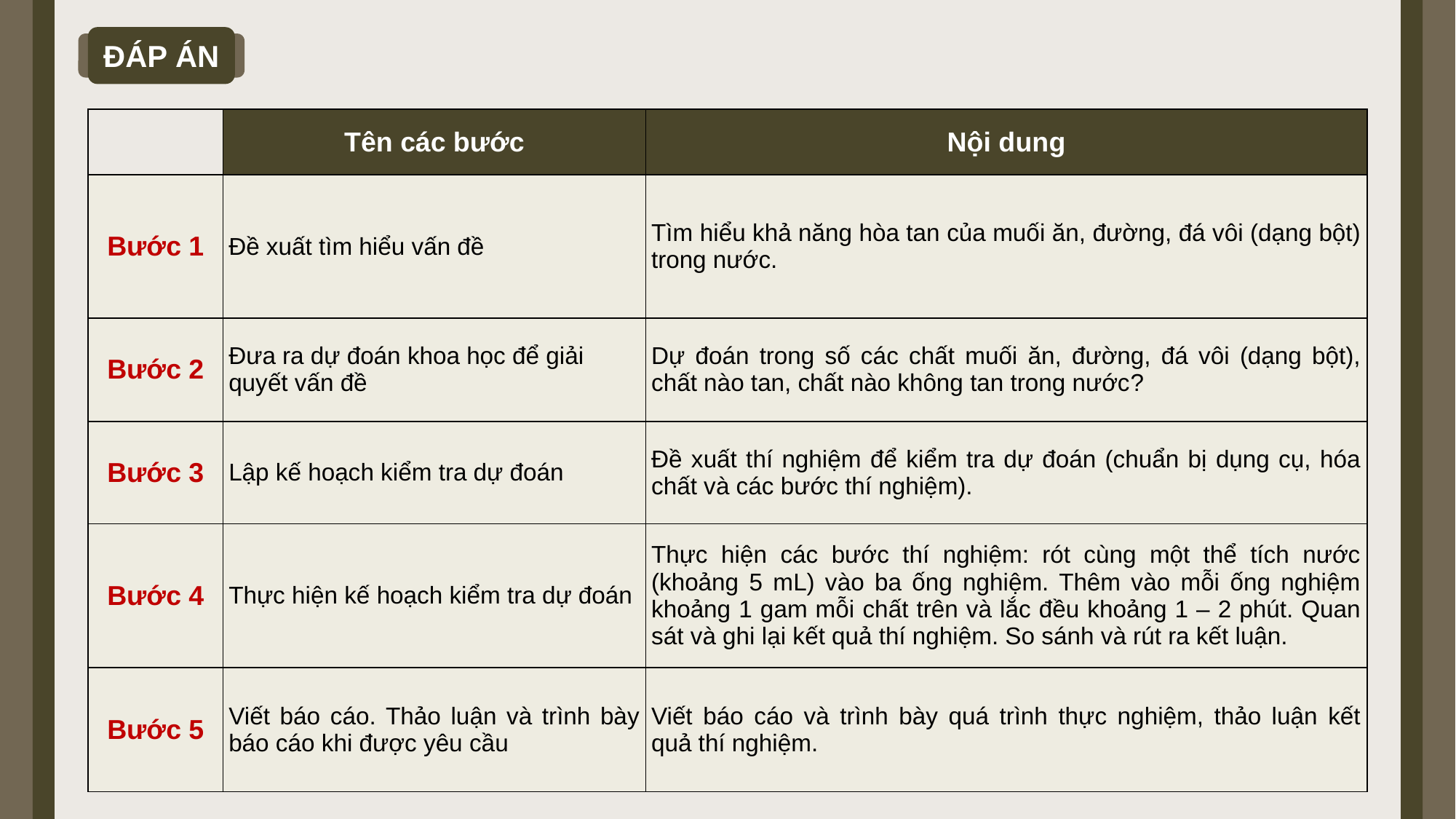

ĐÁP ÁN

|  | Tên các bước | Nội dung |
| --- | --- | --- |
| Bước 1 | Đề xuất tìm hiểu vấn đề | Tìm hiểu khả năng hòa tan của muối ăn, đường, đá vôi (dạng bột) trong nước. |
| Bước 2 | Đưa ra dự đoán khoa học để giải quyết vấn đề | Dự đoán trong số các chất muối ăn, đường, đá vôi (dạng bột), chất nào tan, chất nào không tan trong nước? |
| Bước 3 | Lập kế hoạch kiểm tra dự đoán | Đề xuất thí nghiệm để kiểm tra dự đoán (chuẩn bị dụng cụ, hóa chất và các bước thí nghiệm). |
| Bước 4 | Thực hiện kế hoạch kiểm tra dự đoán | Thực hiện các bước thí nghiệm: rót cùng một thể tích nước (khoảng 5 mL) vào ba ống nghiệm. Thêm vào mỗi ống nghiệm khoảng 1 gam mỗi chất trên và lắc đều khoảng 1 – 2 phút. Quan sát và ghi lại kết quả thí nghiệm. So sánh và rút ra kết luận. |
| Bước 5 | Viết báo cáo. Thảo luận và trình bày báo cáo khi được yêu cầu | Viết báo cáo và trình bày quá trình thực nghiệm, thảo luận kết quả thí nghiệm. |